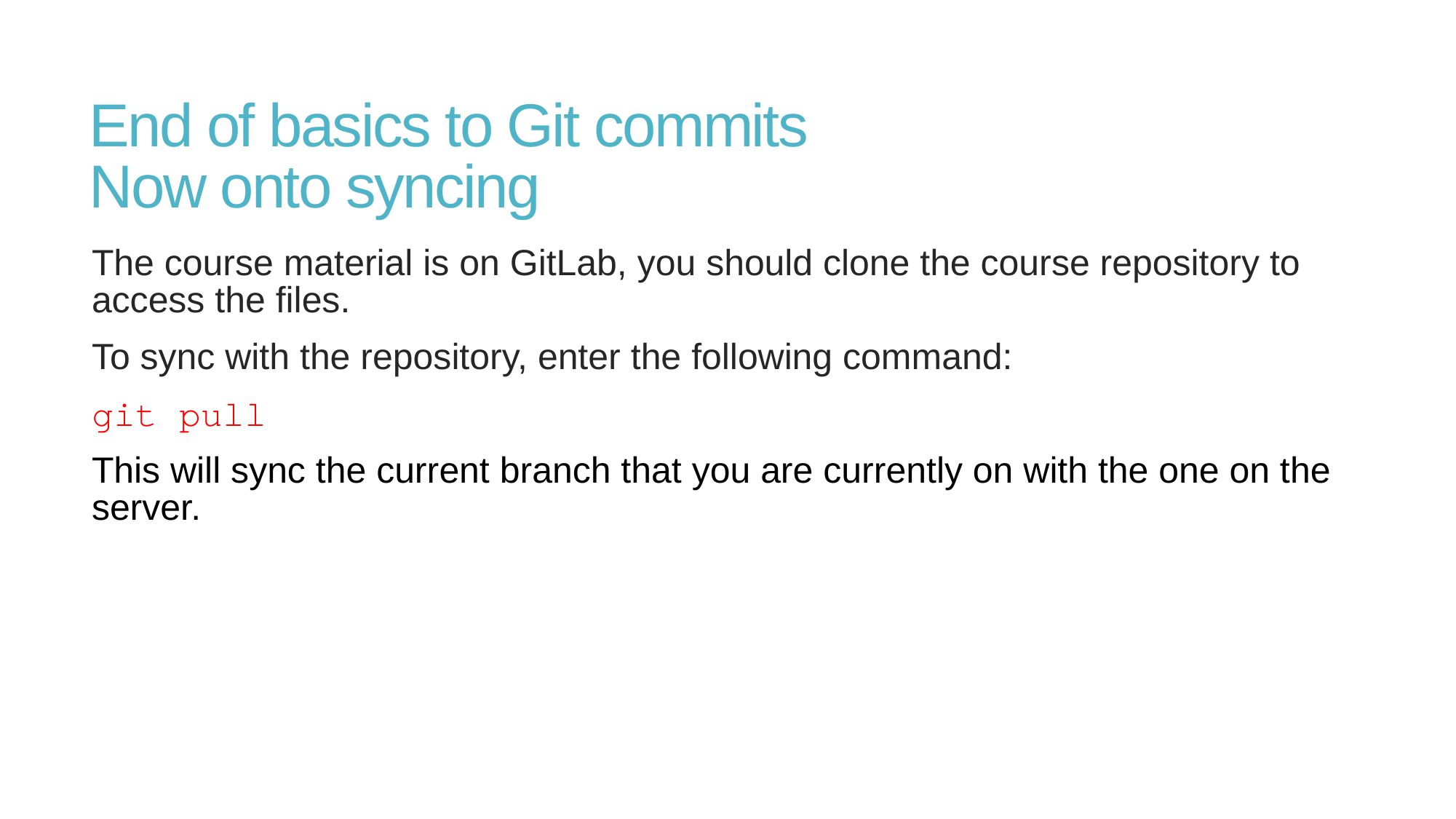

# End of basics to Git commits Now onto syncing
The course material is on GitLab, you should clone the course repository to access the files.
To sync with the repository, enter the following command:
git pull
This will sync the current branch that you are currently on with the one on the server.